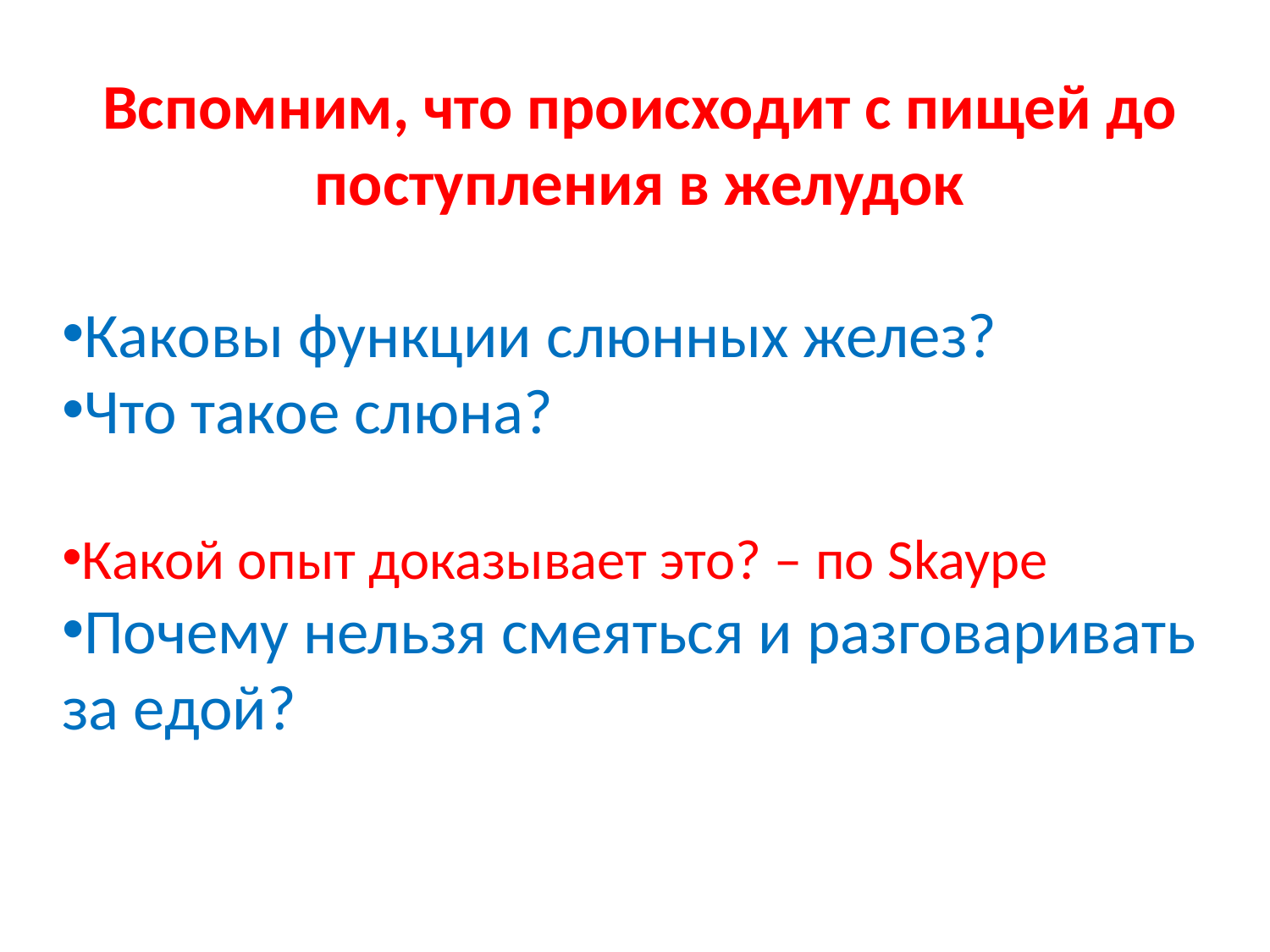

Вспомним, что происходит с пищей до поступления в желудок

Каковы функции слюнных желез?
Что такое слюна?

Какой опыт доказывает это? – по Skaypе
Почему нельзя смеяться и разговаривать за едой?